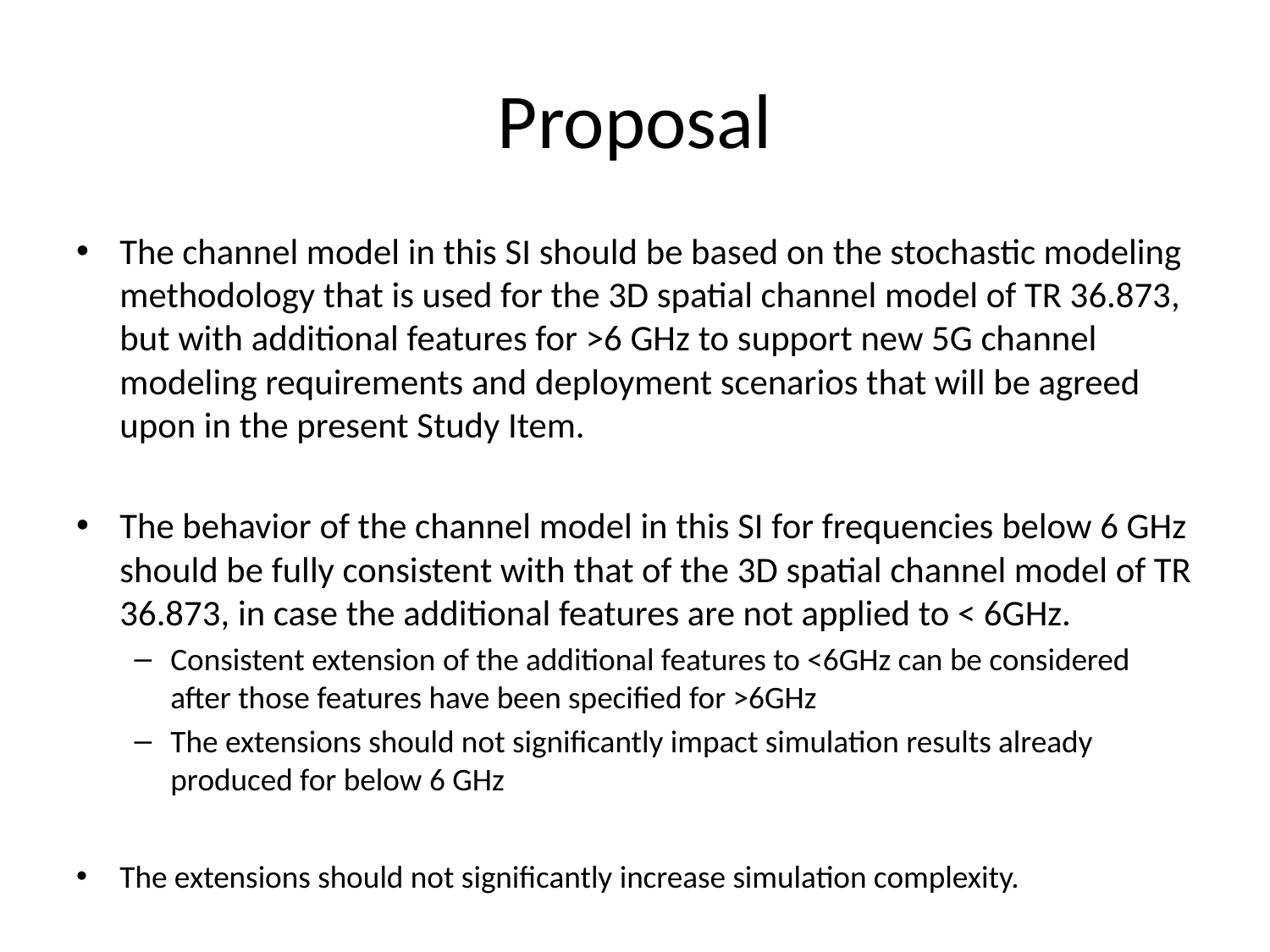

# Proposal
The channel model in this SI should be based on the stochastic modeling methodology that is used for the 3D spatial channel model of TR 36.873, but with additional features for >6 GHz to support new 5G channel modeling requirements and deployment scenarios that will be agreed upon in the present Study Item.

The behavior of the channel model in this SI for frequencies below 6 GHz should be fully consistent with that of the 3D spatial channel model of TR 36.873, in case the additional features are not applied to < 6GHz.
Consistent extension of the additional features to <6GHz can be considered after those features have been specified for >6GHz
The extensions should not significantly impact simulation results already produced for below 6 GHz

The extensions should not significantly increase simulation complexity.